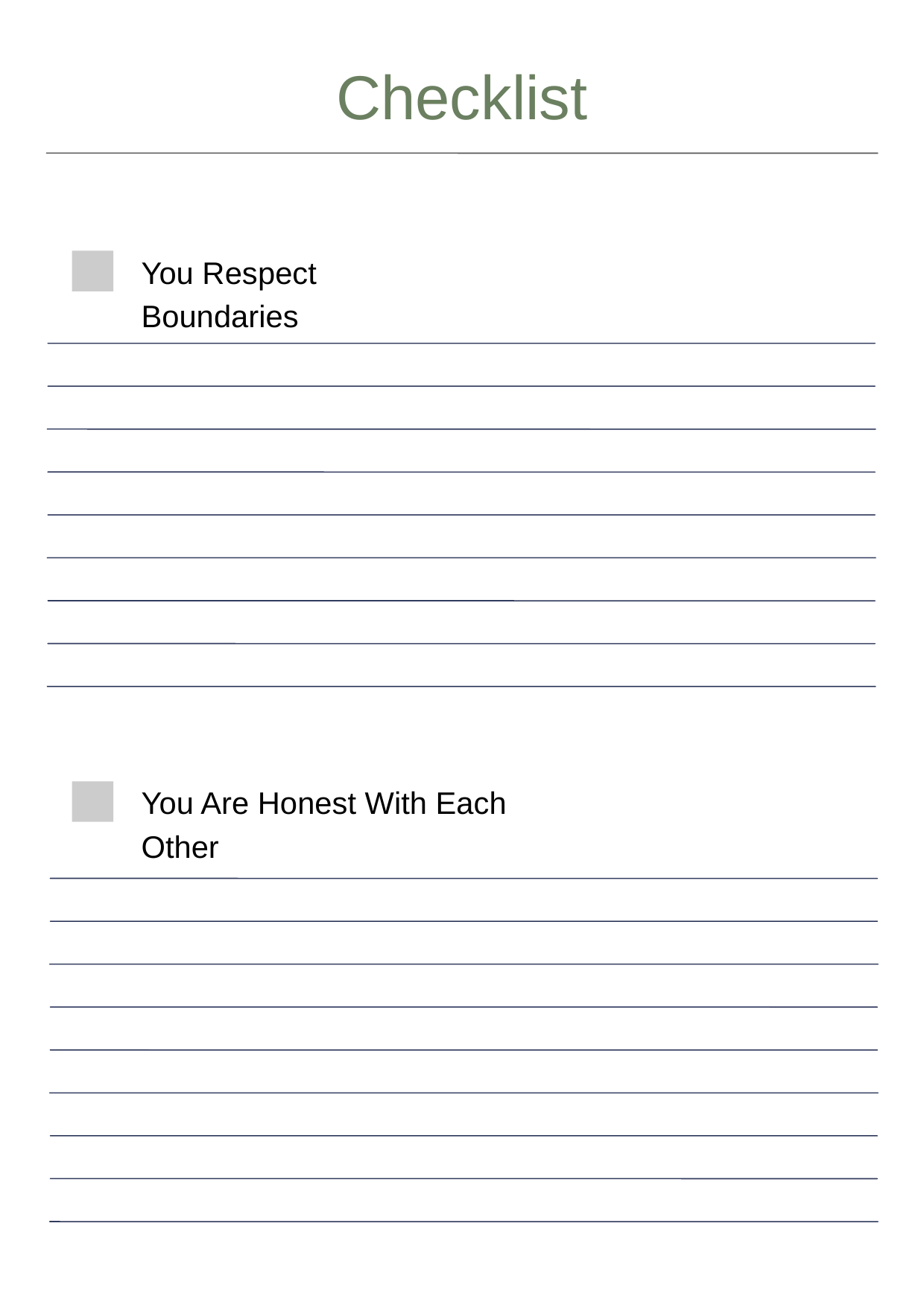

Checklist

You Respect Boundaries

You Are Honest With Each Other